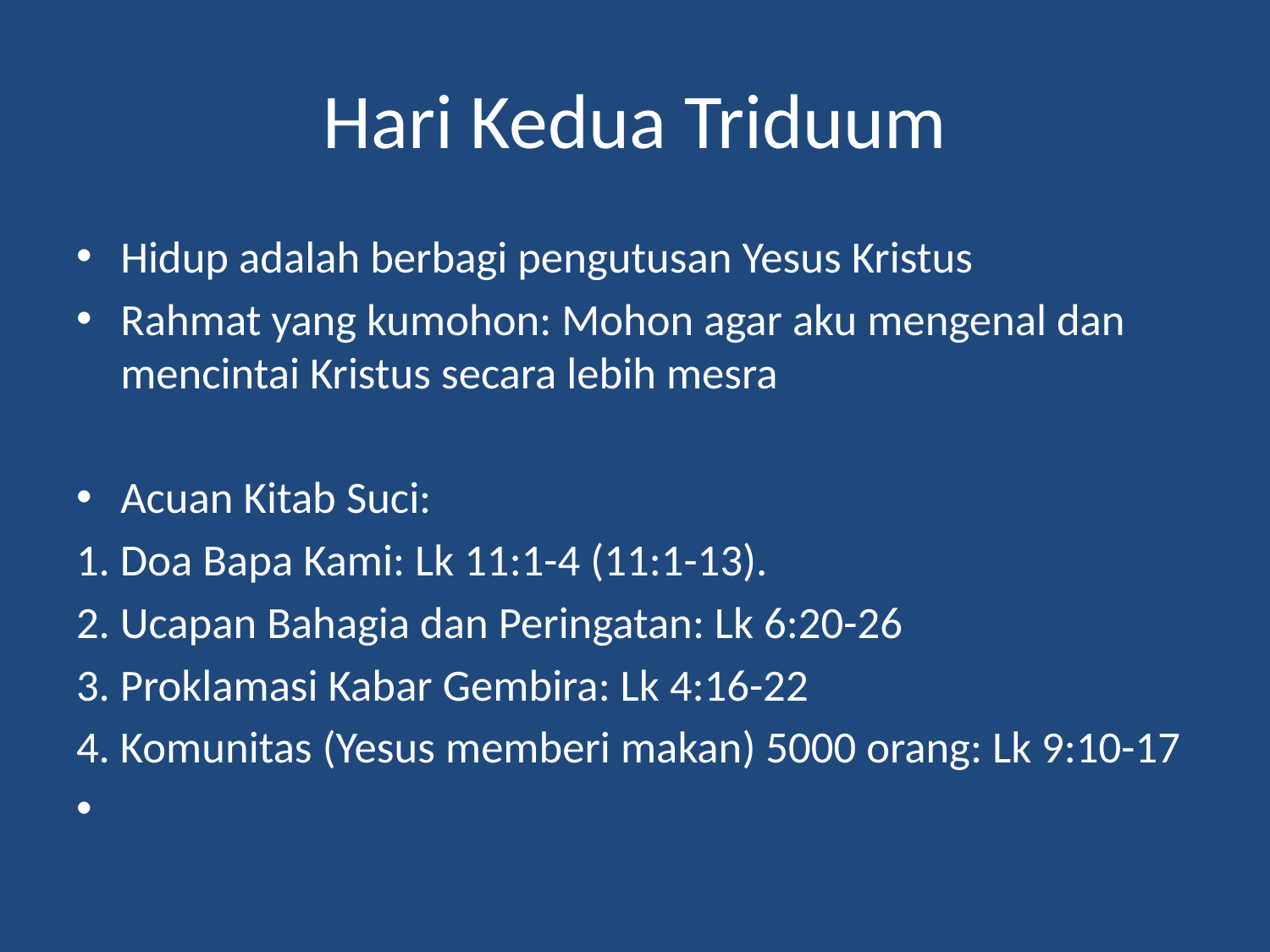

# Hari Kedua Triduum
Hidup adalah berbagi pengutusan Yesus Kristus
Rahmat yang kumohon: Mohon agar aku mengenal dan mencintai Kristus secara lebih mesra

Acuan Kitab Suci:
1. Doa Bapa Kami: Lk 11:1-4 (11:1-13).
2. Ucapan Bahagia dan Peringatan: Lk 6:20-26
3. Proklamasi Kabar Gembira: Lk 4:16-22
4. Komunitas (Yesus memberi makan) 5000 orang: Lk 9:10-17